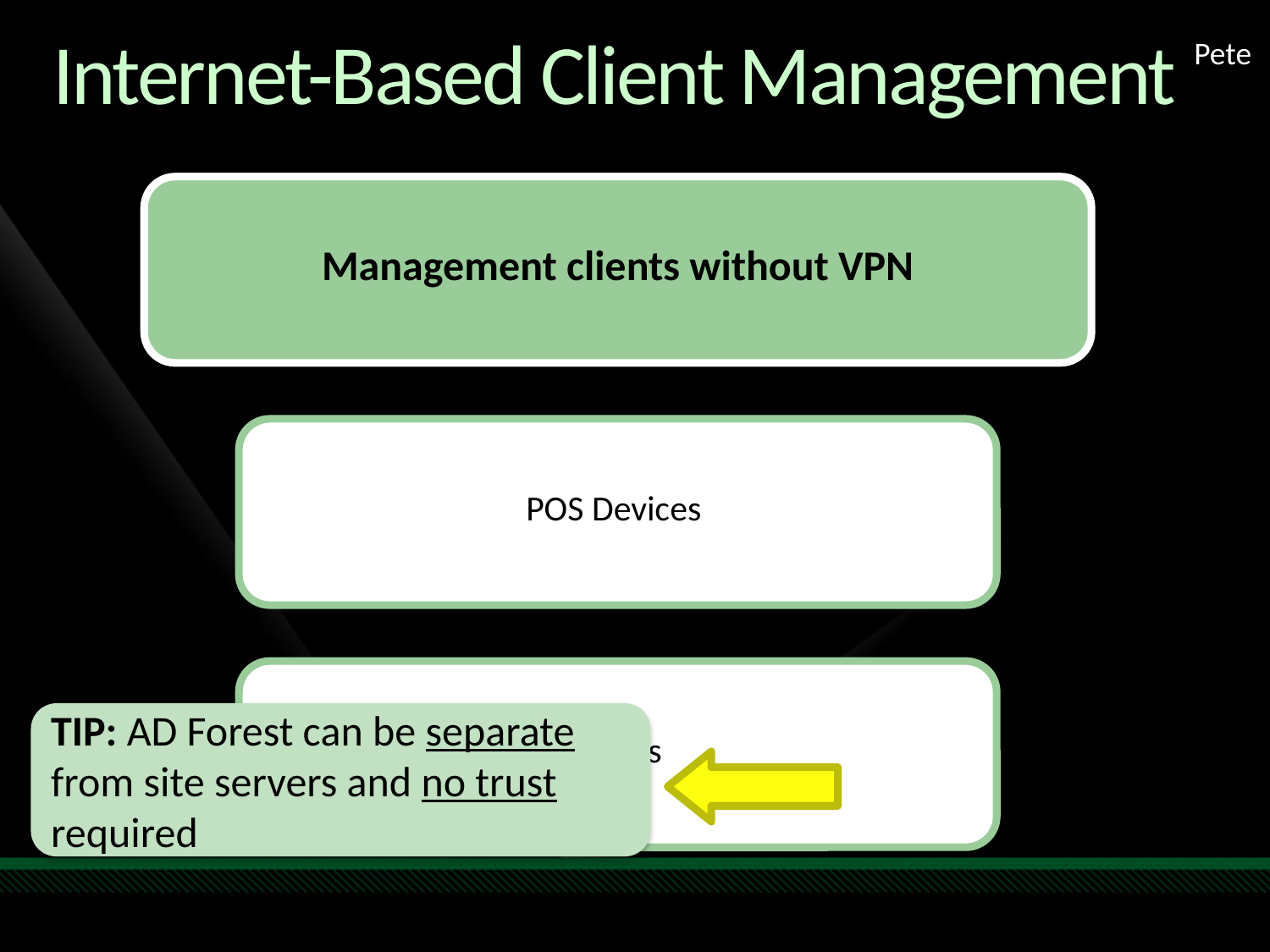

Pete
# Internet-Based Client Management
Management clients without VPN
POS Devices
Kiosks

TIP: AD Forest can be separate from site servers and no trust required